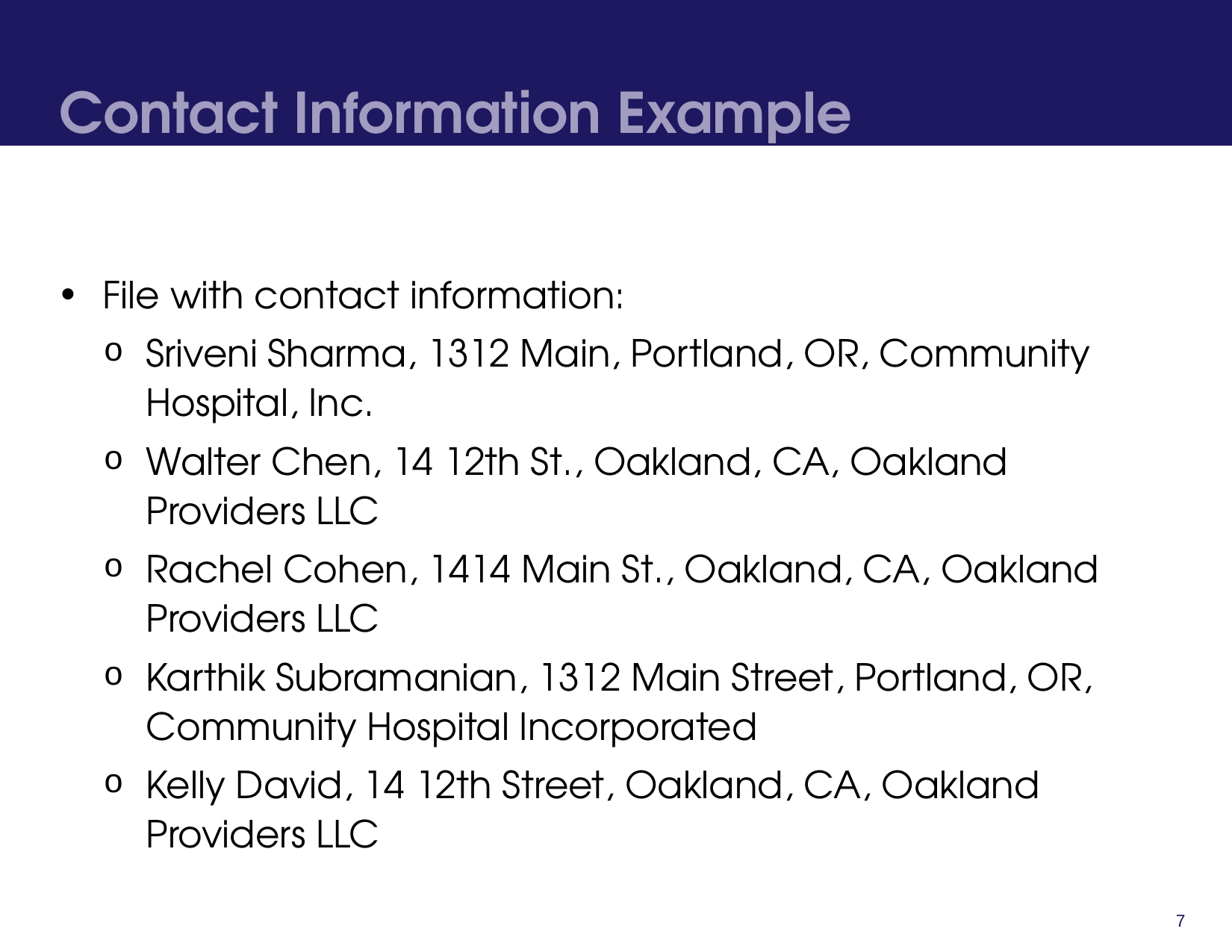

# Contact Information Example
File with contact information:
Sriveni Sharma, 1312 Main, Portland, OR, Community Hospital, Inc.
Walter Chen, 14 12th St., Oakland, CA, Oakland Providers LLC
Rachel Cohen, 1414 Main St., Oakland, CA, Oakland Providers LLC
Karthik Subramanian, 1312 Main Street, Portland, OR, Community Hospital Incorporated
Kelly David, 14 12th Street, Oakland, CA, Oakland Providers LLC

7